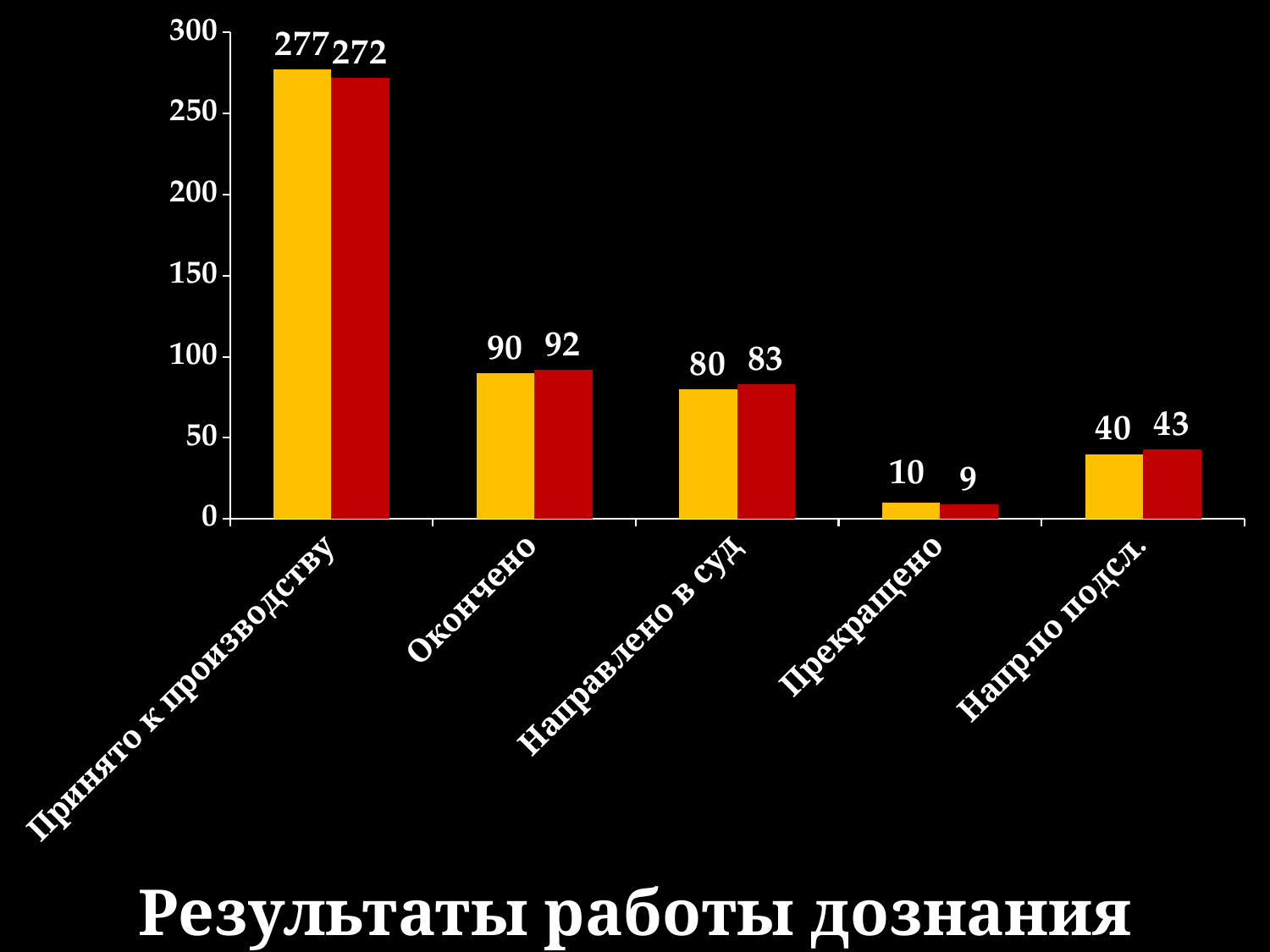

### Chart

| Category | 2012 | 2013 |
|---|---|---|
| Принято к производству | 277.0 | 272.0 |
| Окончено | 90.0 | 92.0 |
| Направлено в суд | 80.0 | 83.0 |
| Прекращено | 10.0 | 9.0 |
| Напр.по подсл. | 40.0 | 43.0 |
Результаты работы дознания